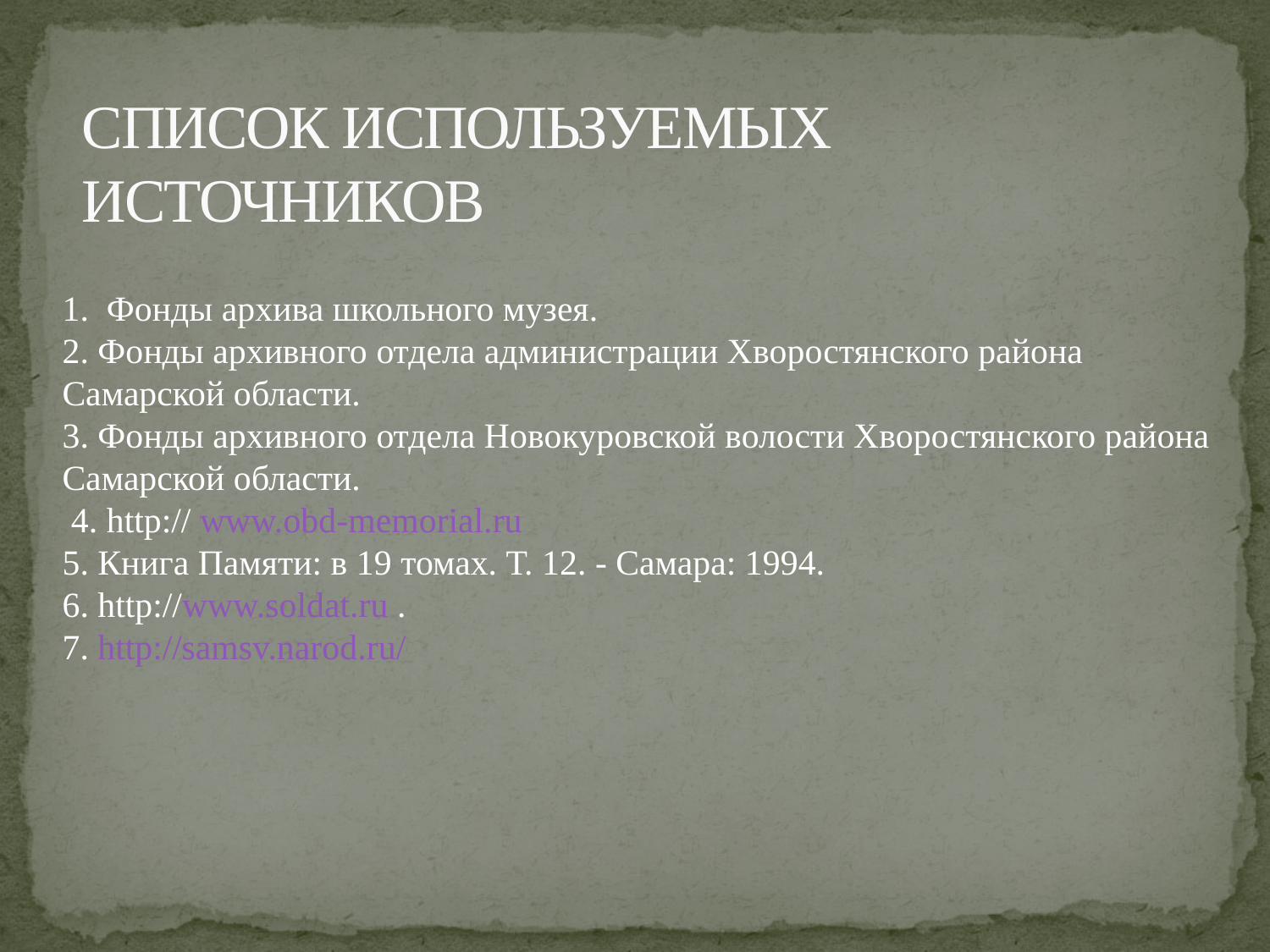

# СПИСОК ИСПОЛЬЗУЕМЫХ ИСТОЧНИКОВ
1.  Фонды архива школьного музея.
2. Фонды архивного отдела администрации Хворостянского района Самарской области.
3. Фонды архивного отдела Новокуровской волости Хворостянского района Самарской области.
 4. http:// www.obd-memorial.ru
5. Книга Памяти: в 19 томах. Т. 12. - Самара: 1994.
6. http://www.soldat.ru .
7. http://samsv.narod.ru/